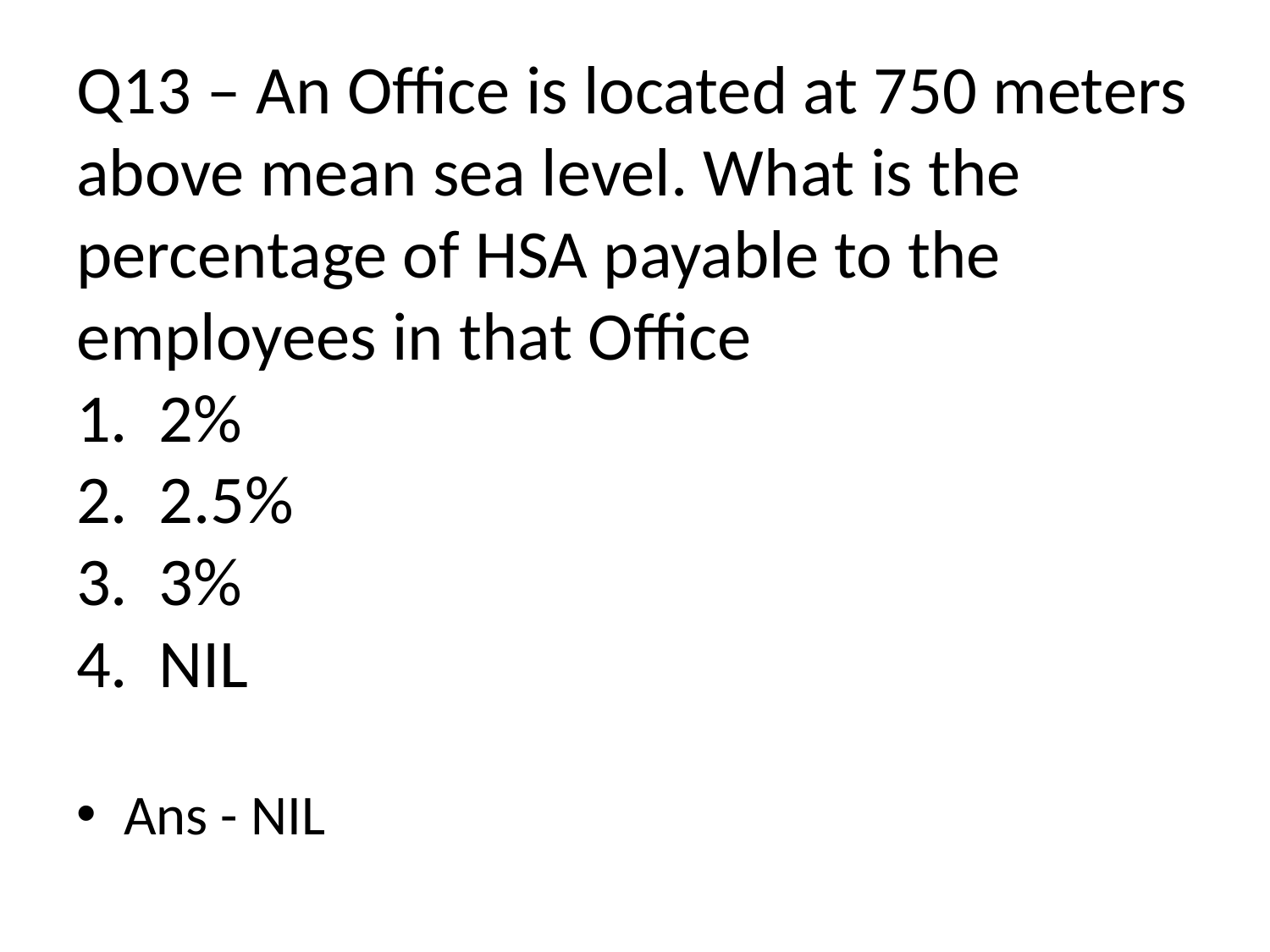

# Q13 – An Office is located at 750 meters above mean sea level. What is the percentage of HSA payable to the employees in that Office 1.  2% 2.  2.5% 3.  3% 4.  NIL
Ans - NIL